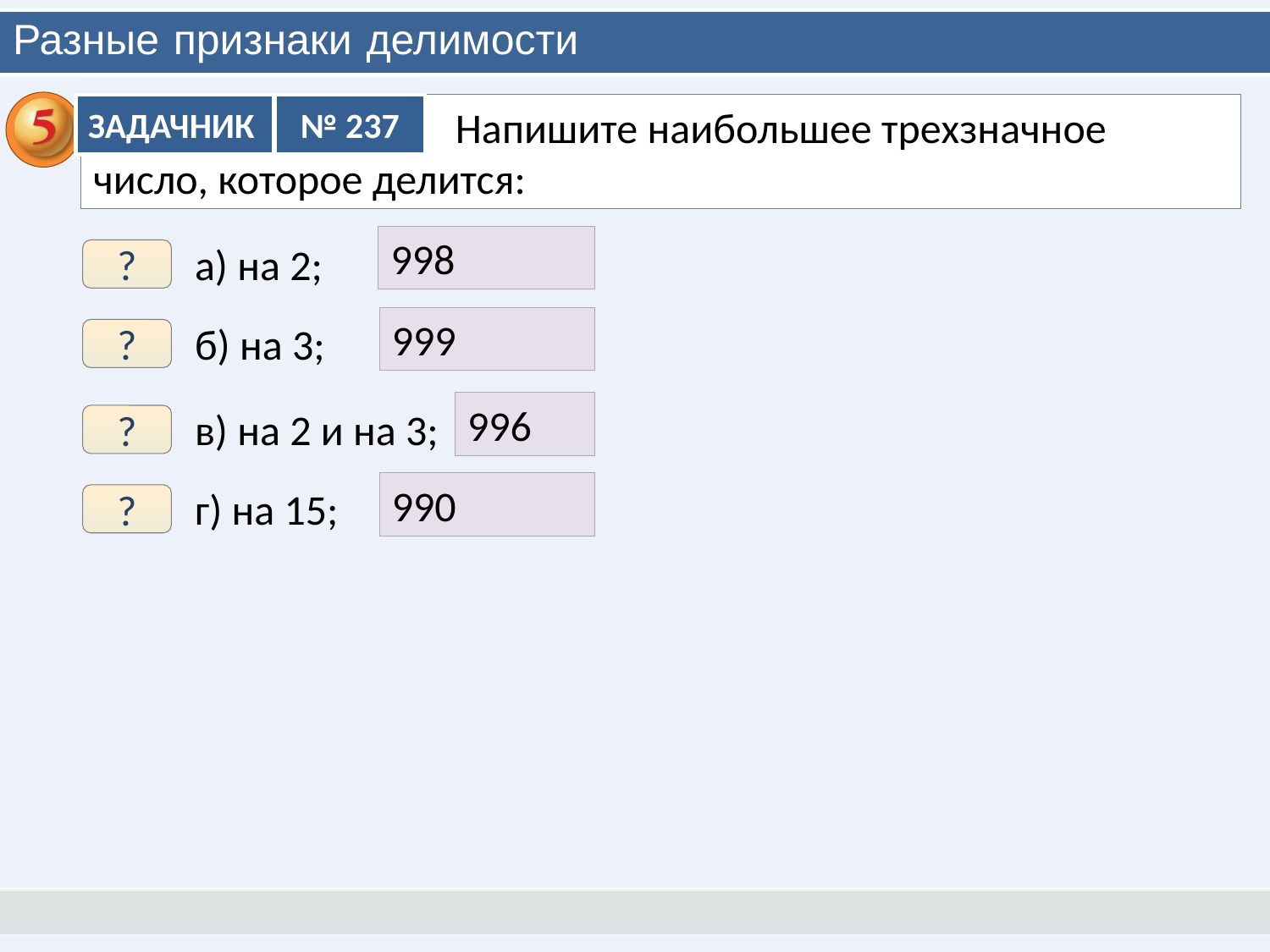

# Разные признаки делимости

ЗАДАЧНИК
                                      Напишите наибольшее трехзначное число, которое делится:
№ 237
998
а) на 2;
?
999
б) на 3;
?
996
в) на 2 и на 3;
?
990
г) на 15;
?